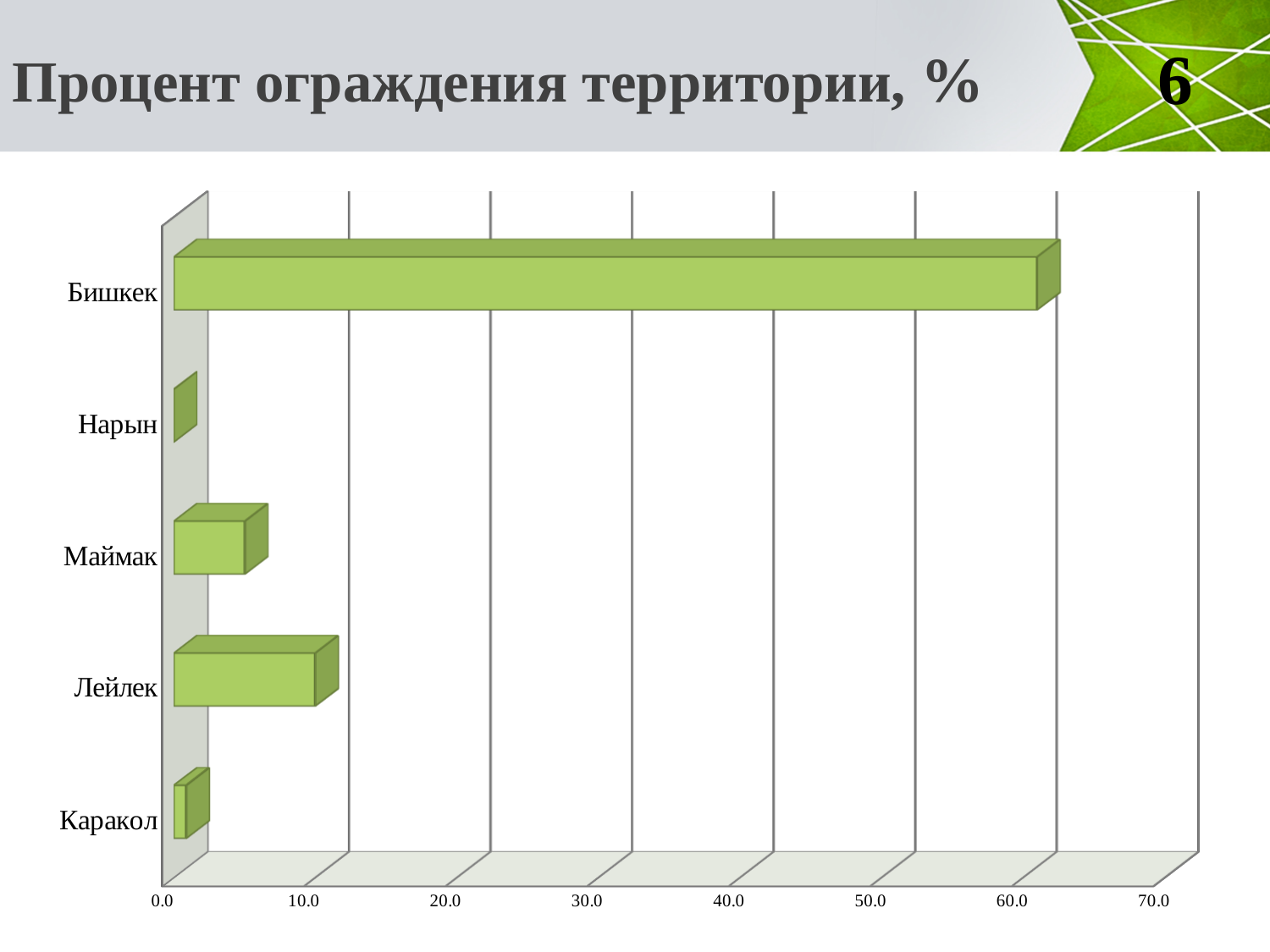

# Процент ограждения территории, %
6

[unsupported chart]